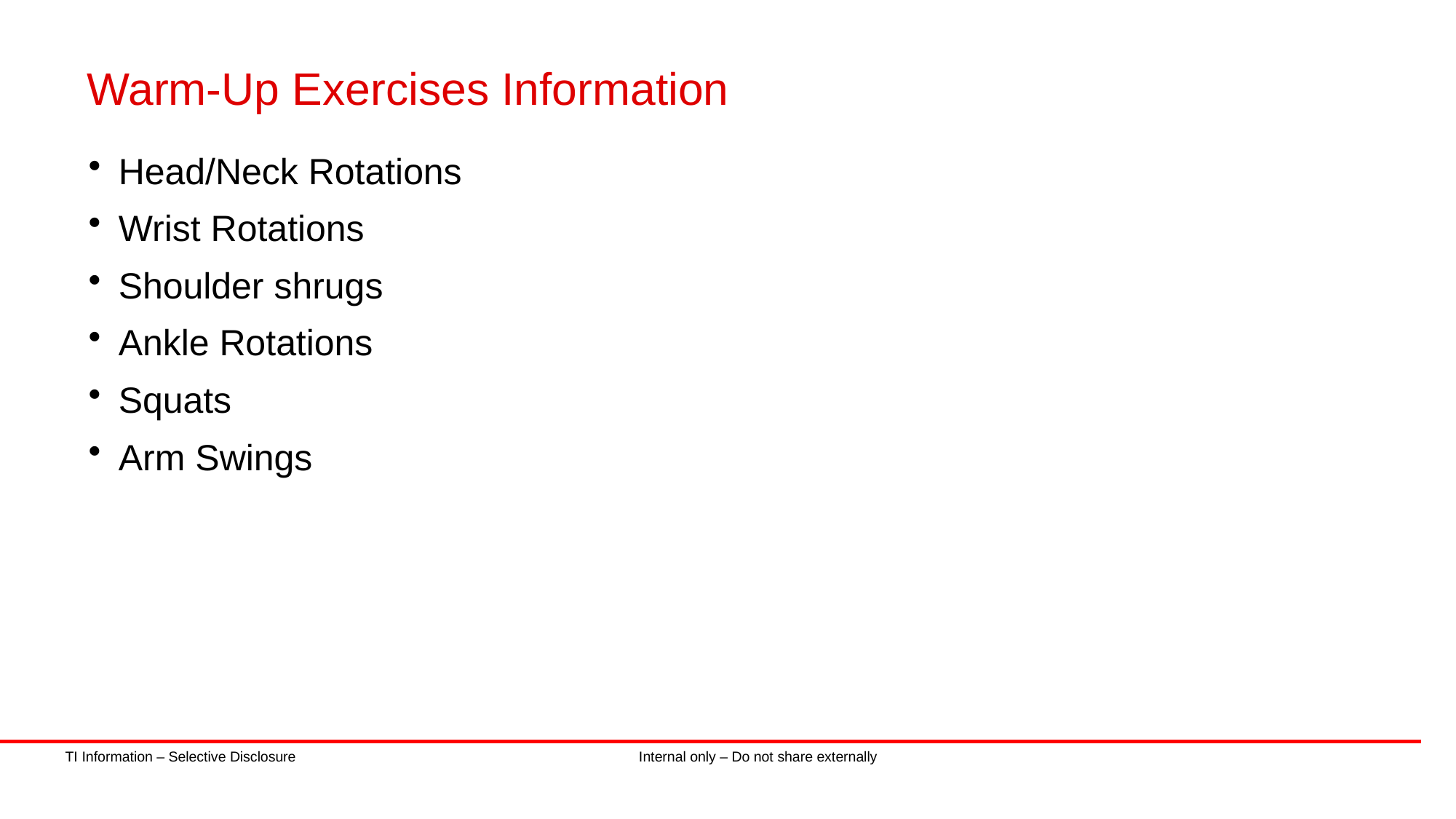

Warm-Up Exercises Information
Head/Neck Rotations
Wrist Rotations
Shoulder shrugs
Ankle Rotations
Squats
Arm Swings